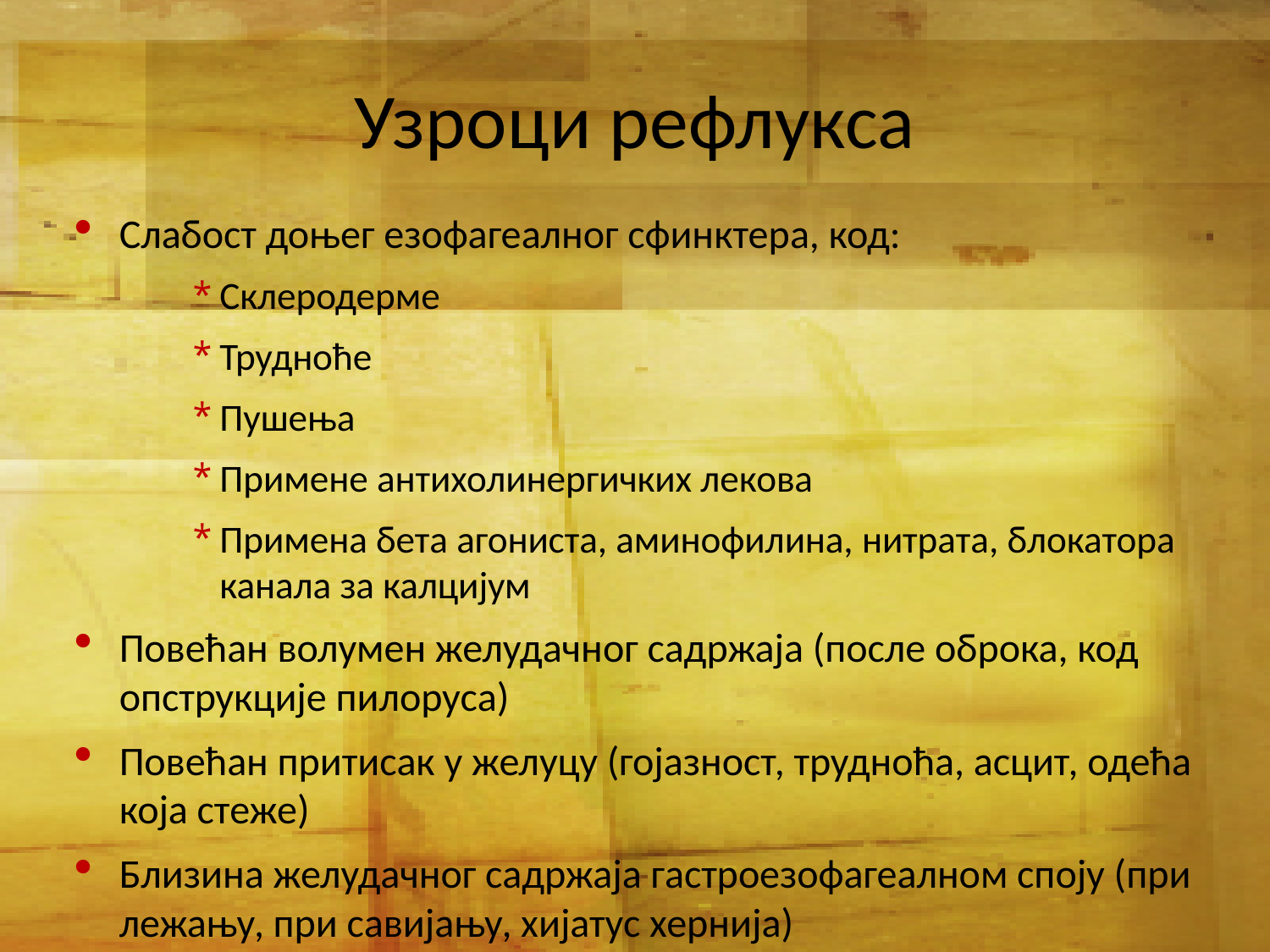

# Узроци рефлукса
Слабост доњег езофагеалног сфинктера, код:
Склеродерме
Трудноће
Пушења
Примене антихолинергичких лекова
Примена бета агониста, аминофилина, нитрата, блокатора канала за калцијум
Повећан волумен желудачног садржаја (после оброка, код опструкције пилоруса)
Повећан притисак у желуцу (гојазност, трудноћа, асцит, одећа која стеже)
Близина желудачног садржаја гастроезофагеалном споју (при лежању, при савијању, хијатус хернија)